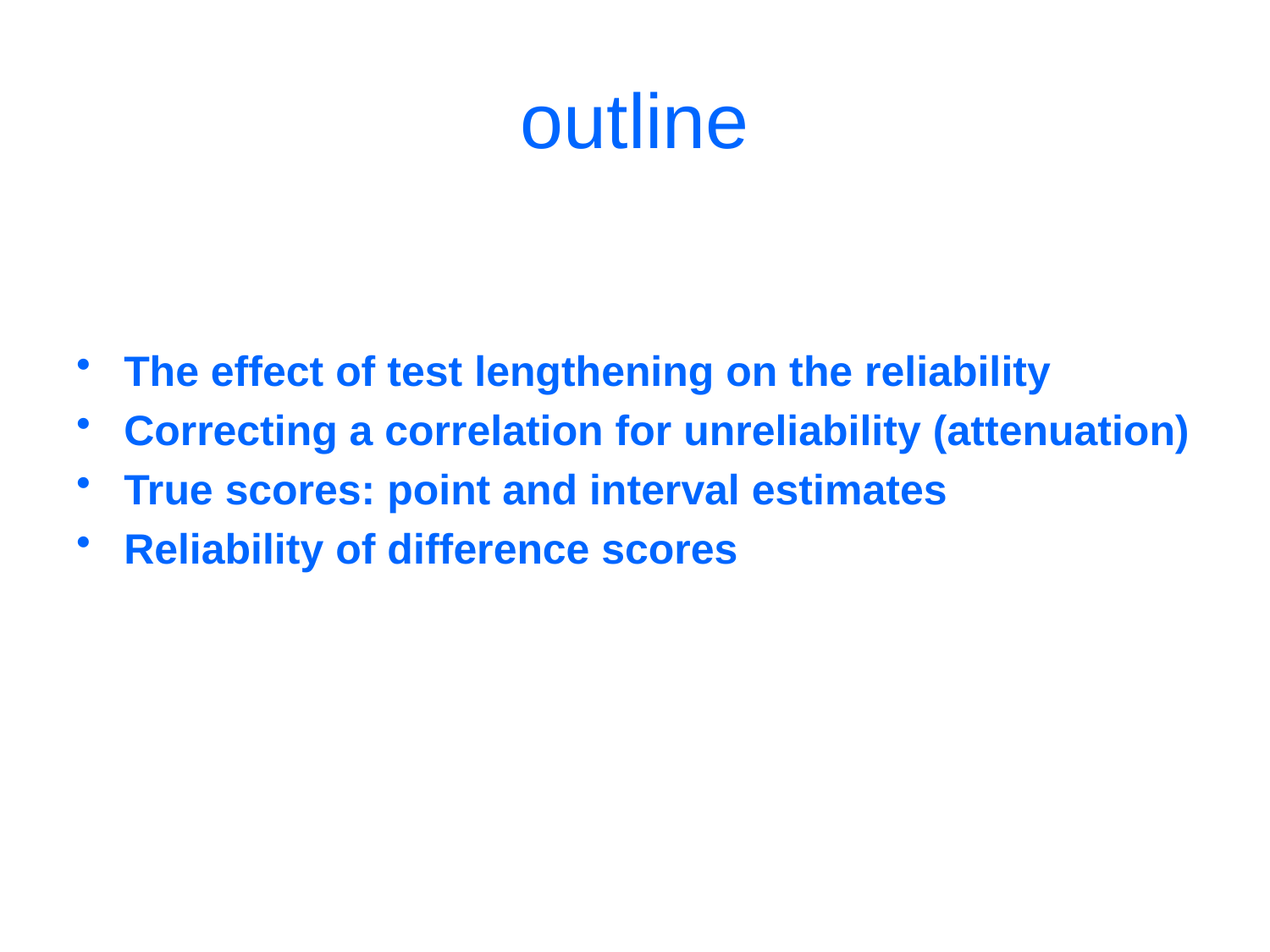

# outline
The effect of test lengthening on the reliability
Correcting a correlation for unreliability (attenuation)
True scores: point and interval estimates
Reliability of difference scores